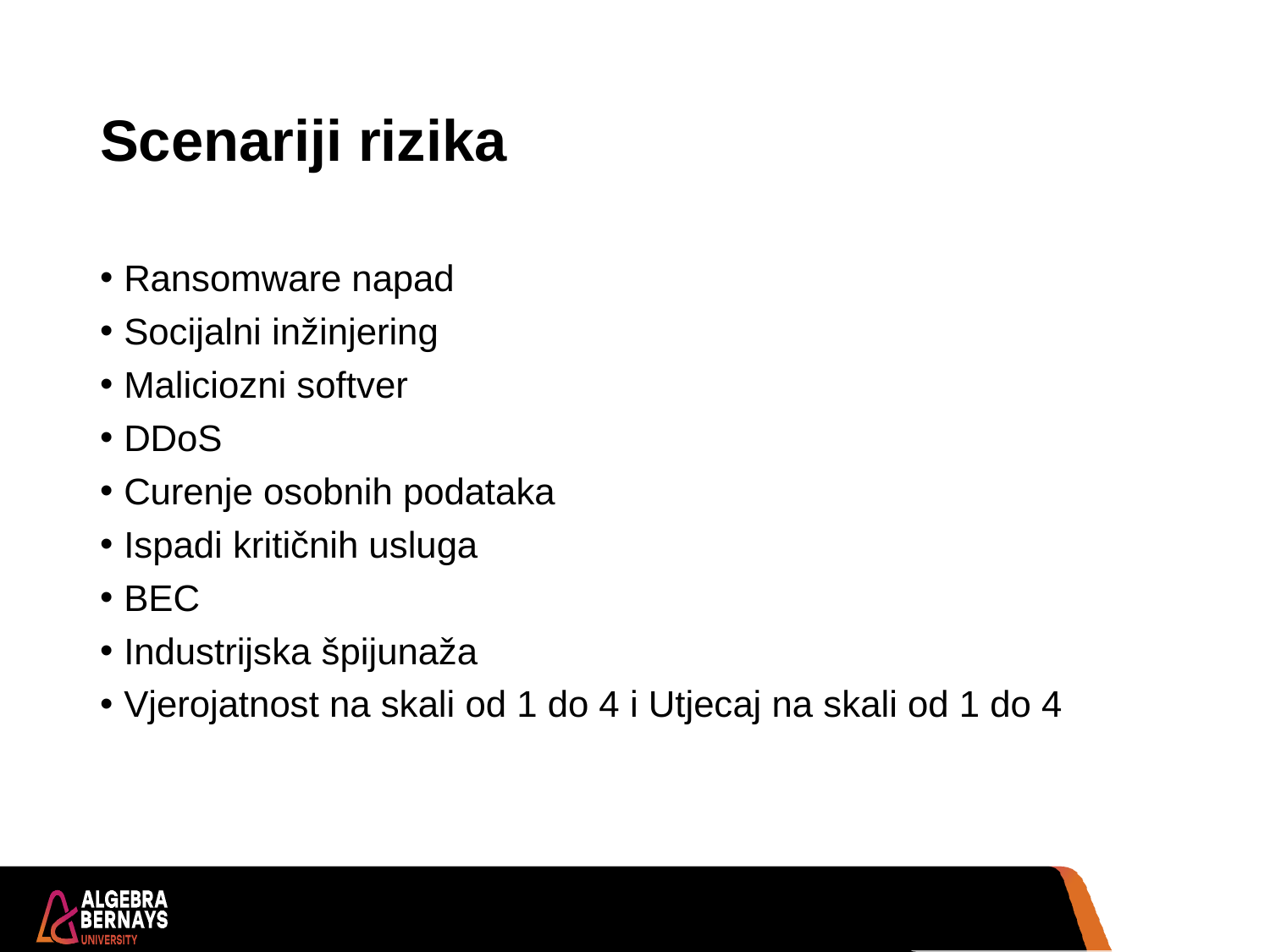

# Scenariji rizika
Ransomware napad
Socijalni inžinjering
Maliciozni softver
DDoS
Curenje osobnih podataka
Ispadi kritičnih usluga
BEC
Industrijska špijunaža
Vjerojatnost na skali od 1 do 4 i Utjecaj na skali od 1 do 4